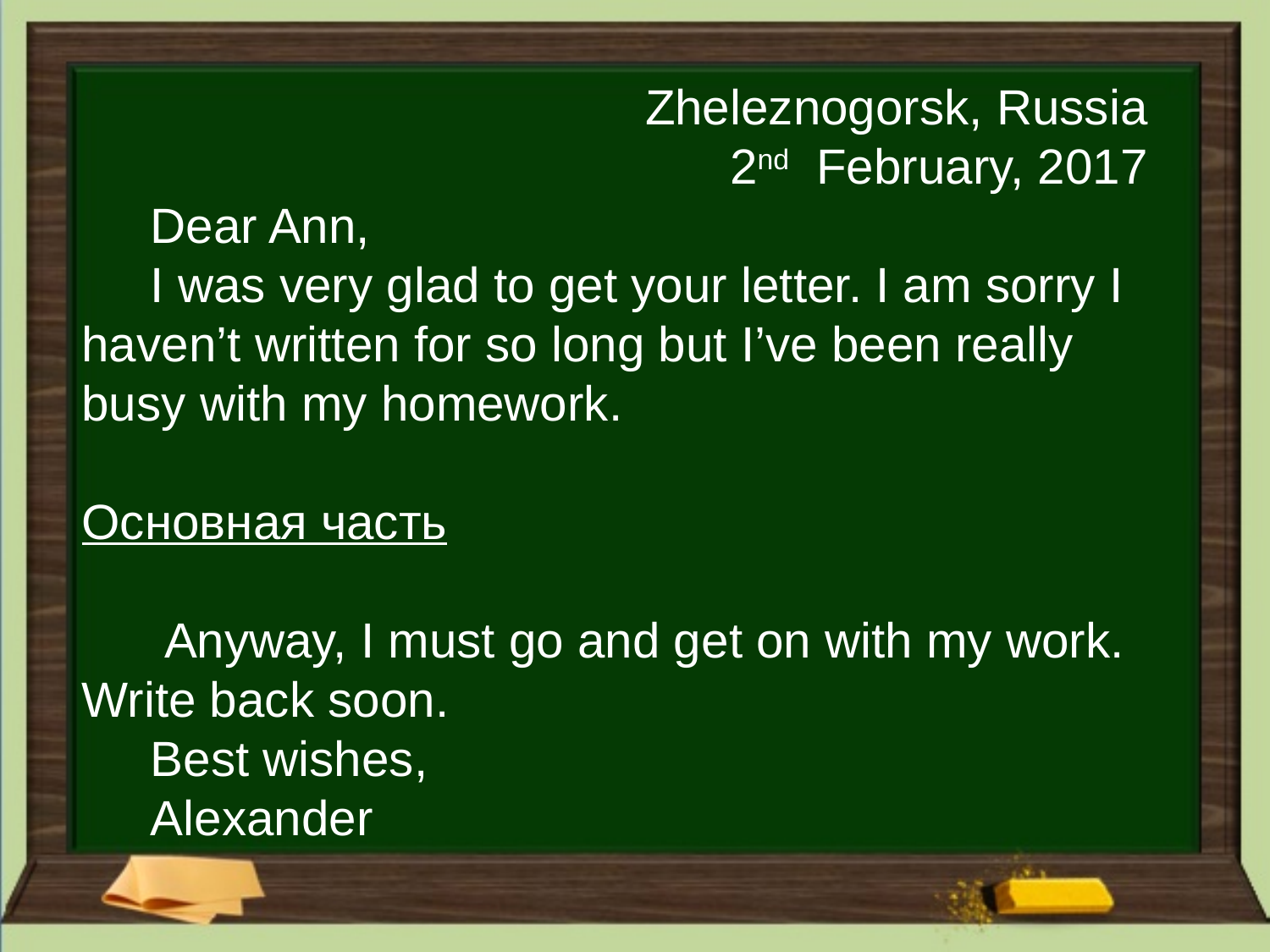

Zheleznogorsk, Russia
2nd  February, 2017
     Dear Ann,
     I was very glad to get your letter. I am sorry I haven’t written for so long but I’ve been really busy with my homework.

Основная часть

      Anyway, I must go and get on with my work. Write back soon.
     Best wishes,
     Alexander